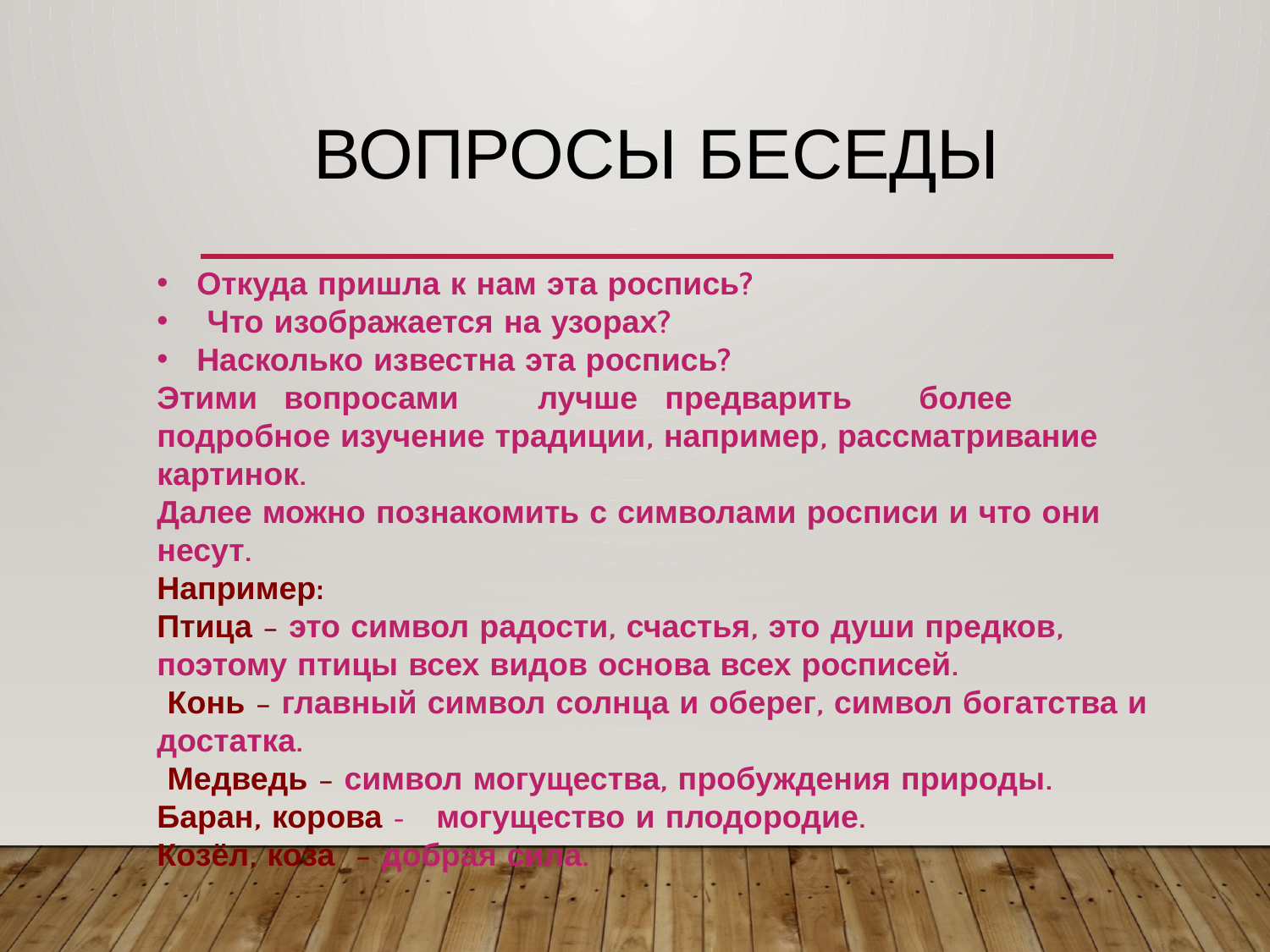

# Вопросы беседы
Откуда пришла к нам эта роспись?
 Что изображается на узорах?
Насколько известна эта роспись?
Этими	вопросами	лучше	предварить	более	подробное изучение традиции, например, рассматривание картинок.
Далее можно познакомить с символами росписи и что они несут.
Например:
Птица – это символ радости, счастья, это души предков, поэтому птицы всех видов основа всех росписей.
 Конь – главный символ солнца и оберег, символ богатства и достатка.
 Медведь – символ могущества, пробуждения природы.
Баран, корова -   могущество и плодородие.
Козёл, коза  – добрая сила.